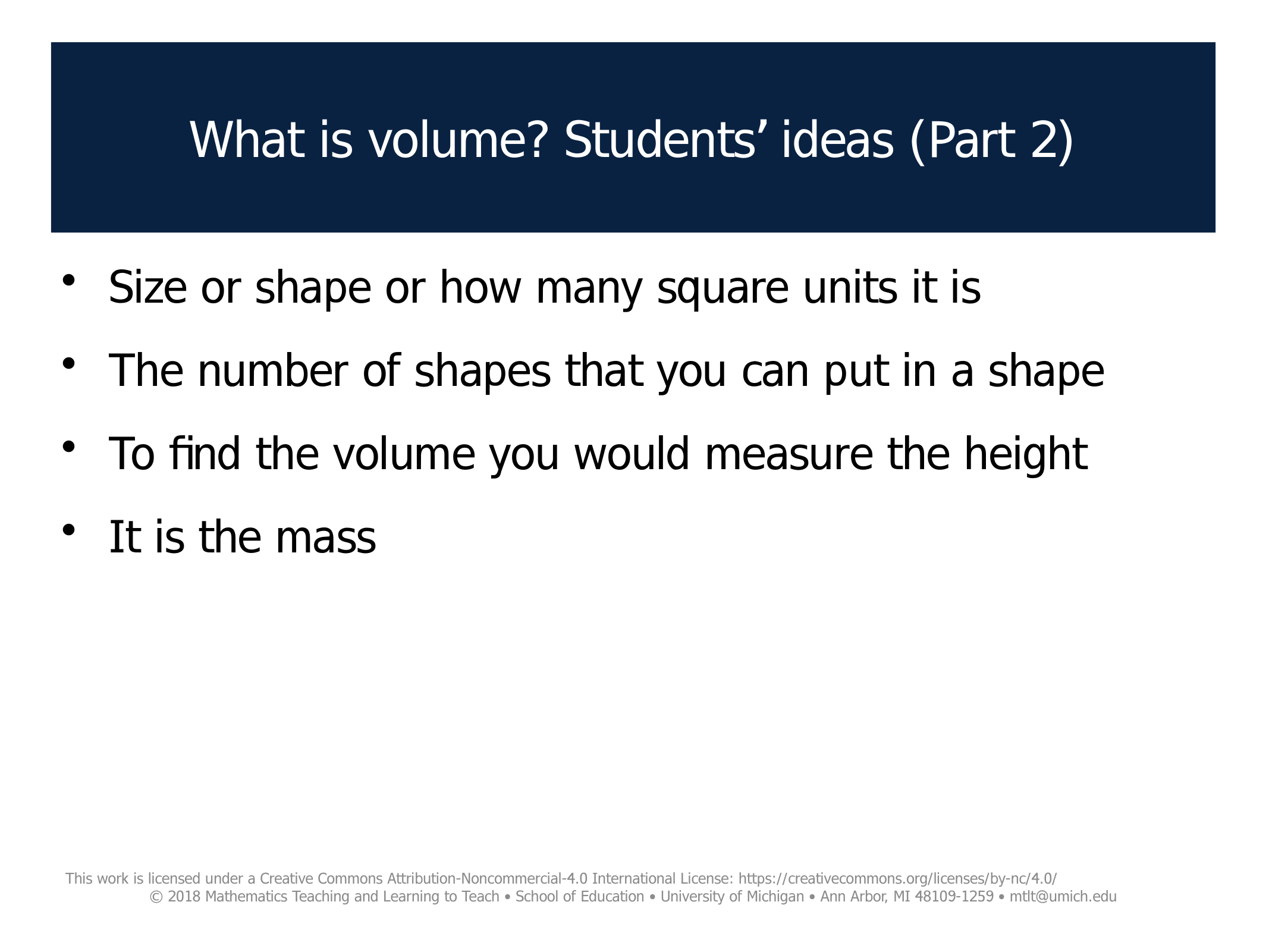

# What is volume? Students’ ideas (Part 2)
Size or shape or how many square units it is
The number of shapes that you can put in a shape
To find the volume you would measure the height
It is the mass